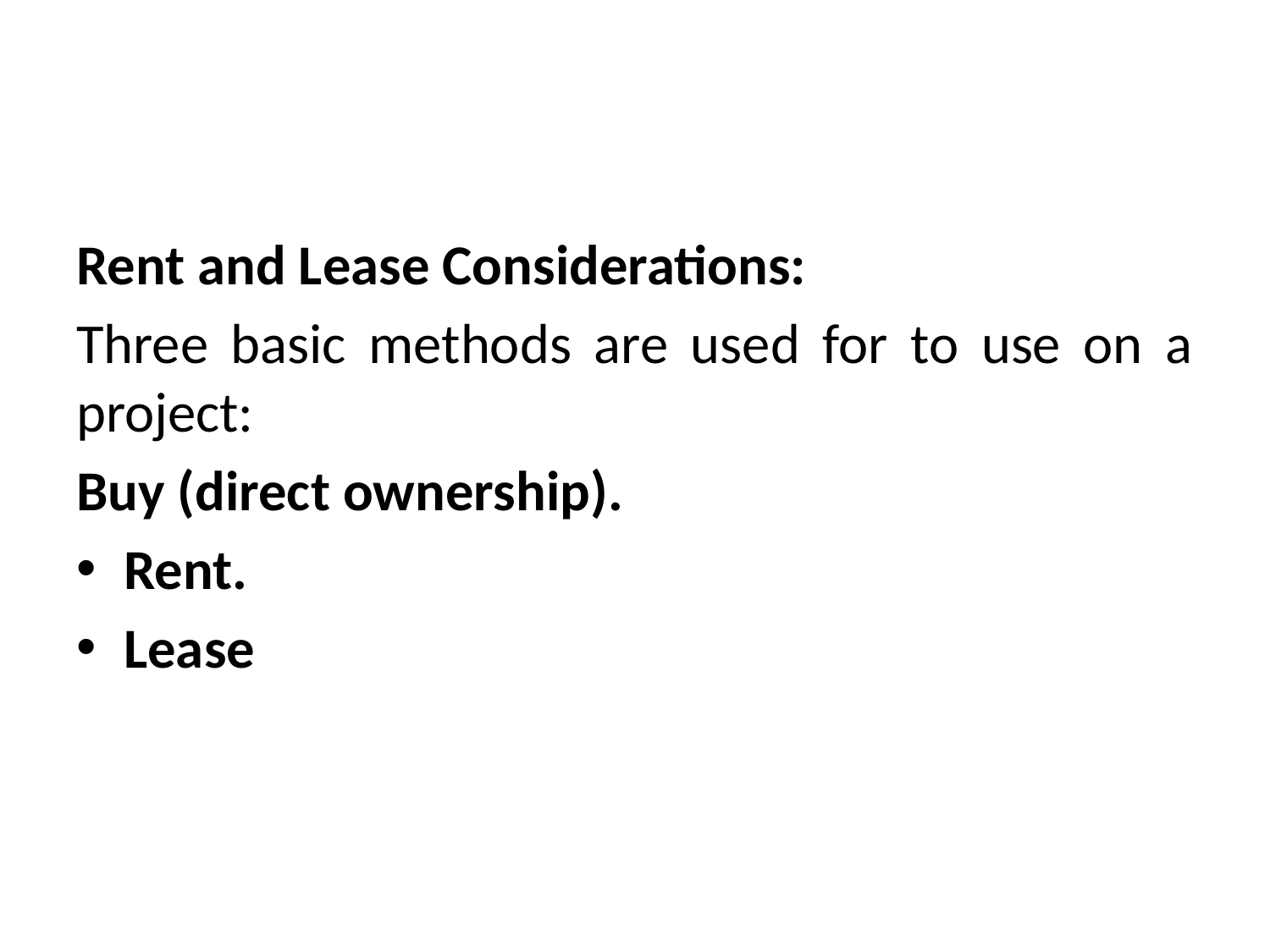

#
Rent and Lease Considerations:
Three basic methods are used for to use on a project:
Buy (direct ownership).
Rent.
Lease